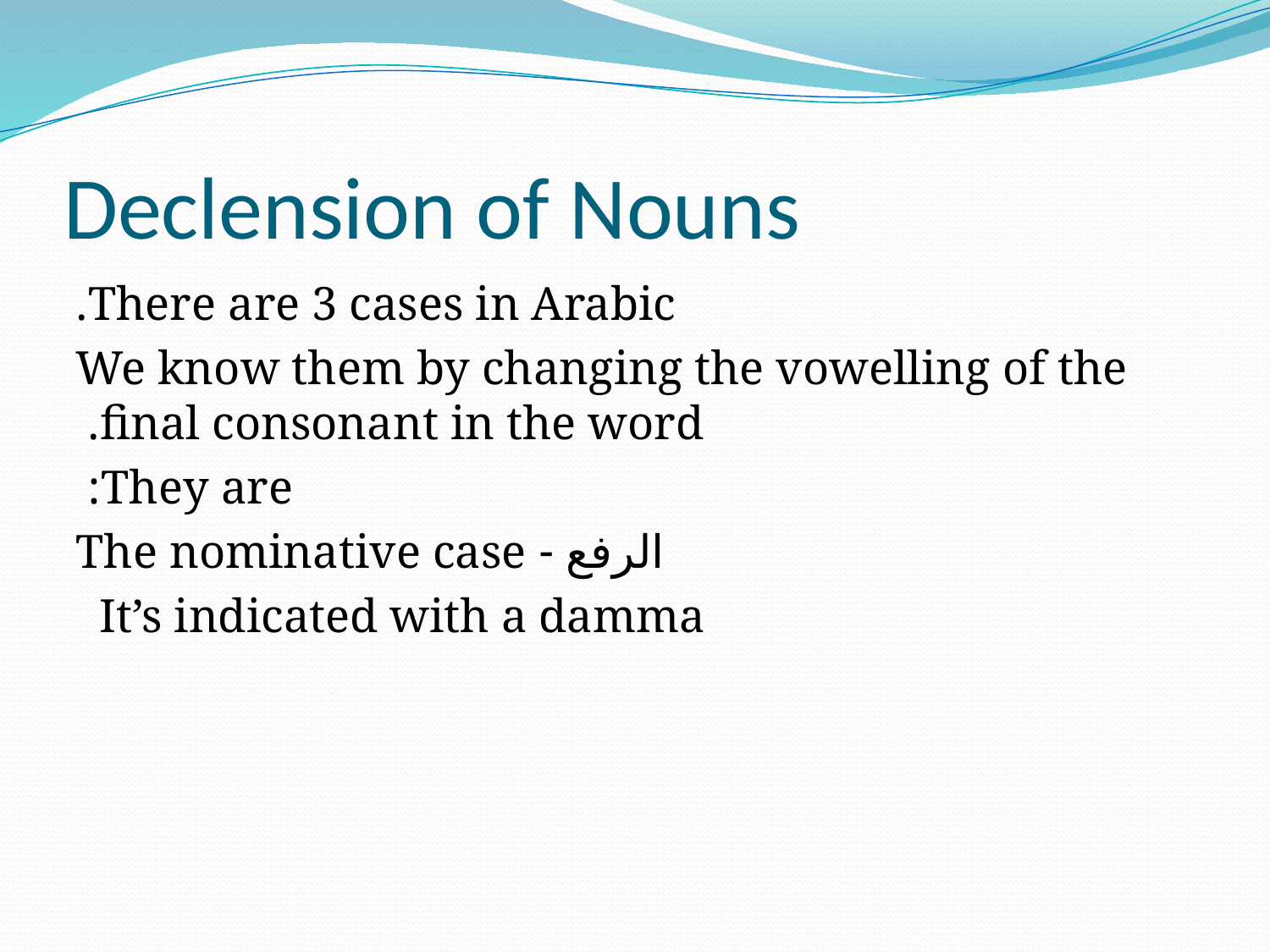

# Declension of Nouns
There are 3 cases in Arabic.
We know them by changing the vowelling of the final consonant in the word.
They are:
       الرفع - The nominative case
It’s indicated with a damma